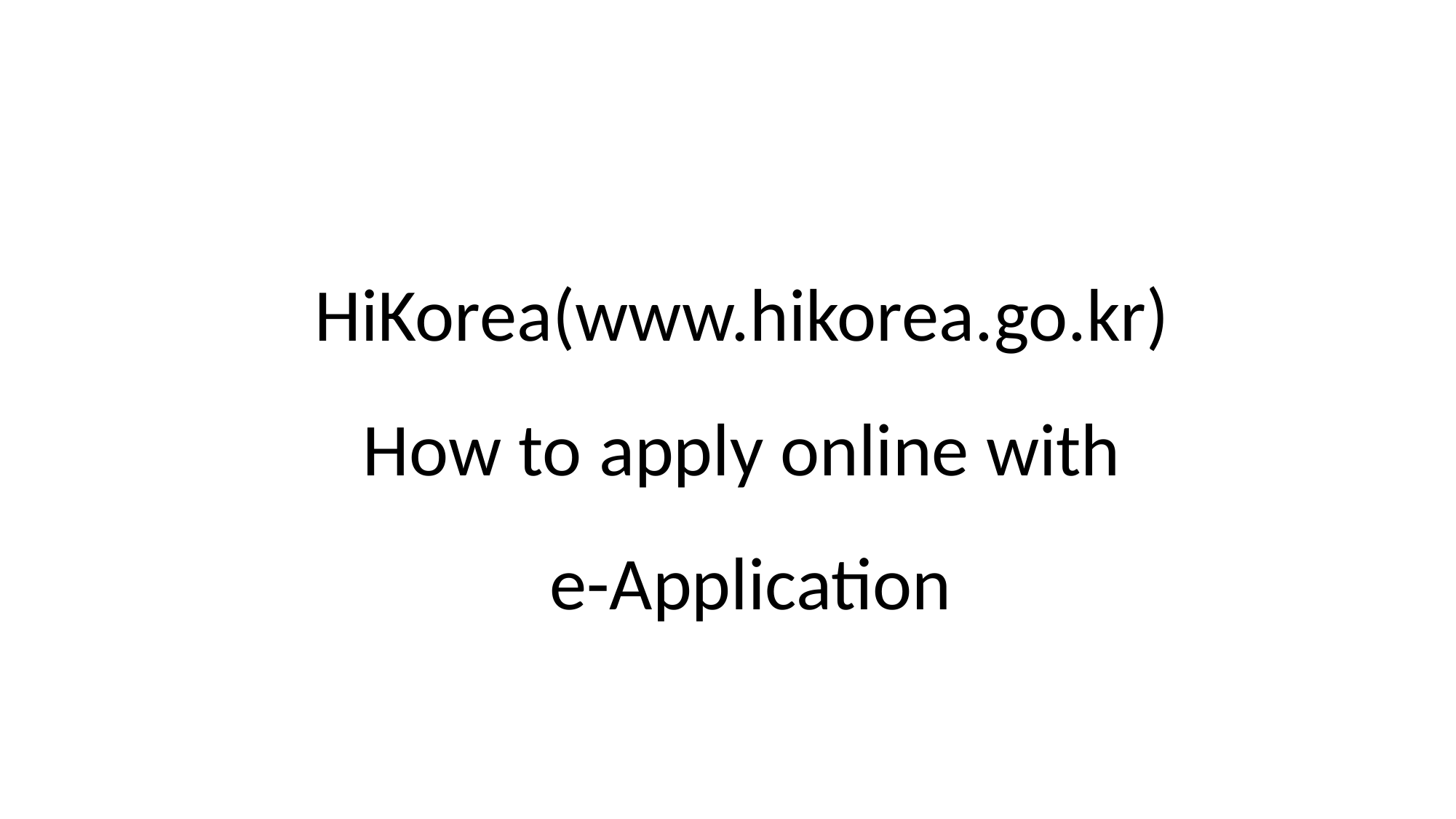

# HiKorea(www.hikorea.go.kr) How to apply online with e-Application